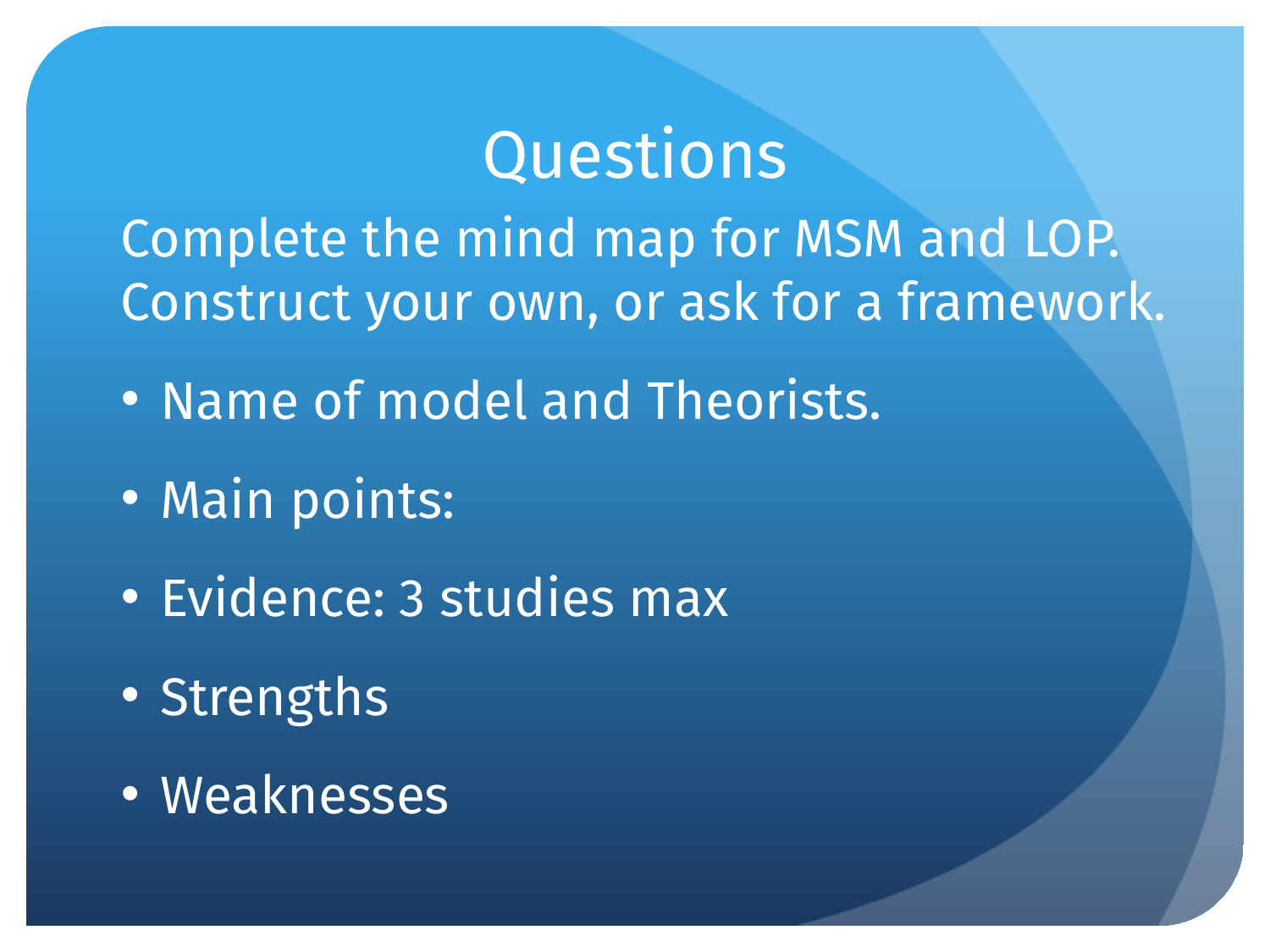

# Questions
Complete the mind map for MSM and LOP. Construct your own, or ask for a framework.
Name of model and Theorists.
Main points:
Evidence: 3 studies max
Strengths
Weaknesses